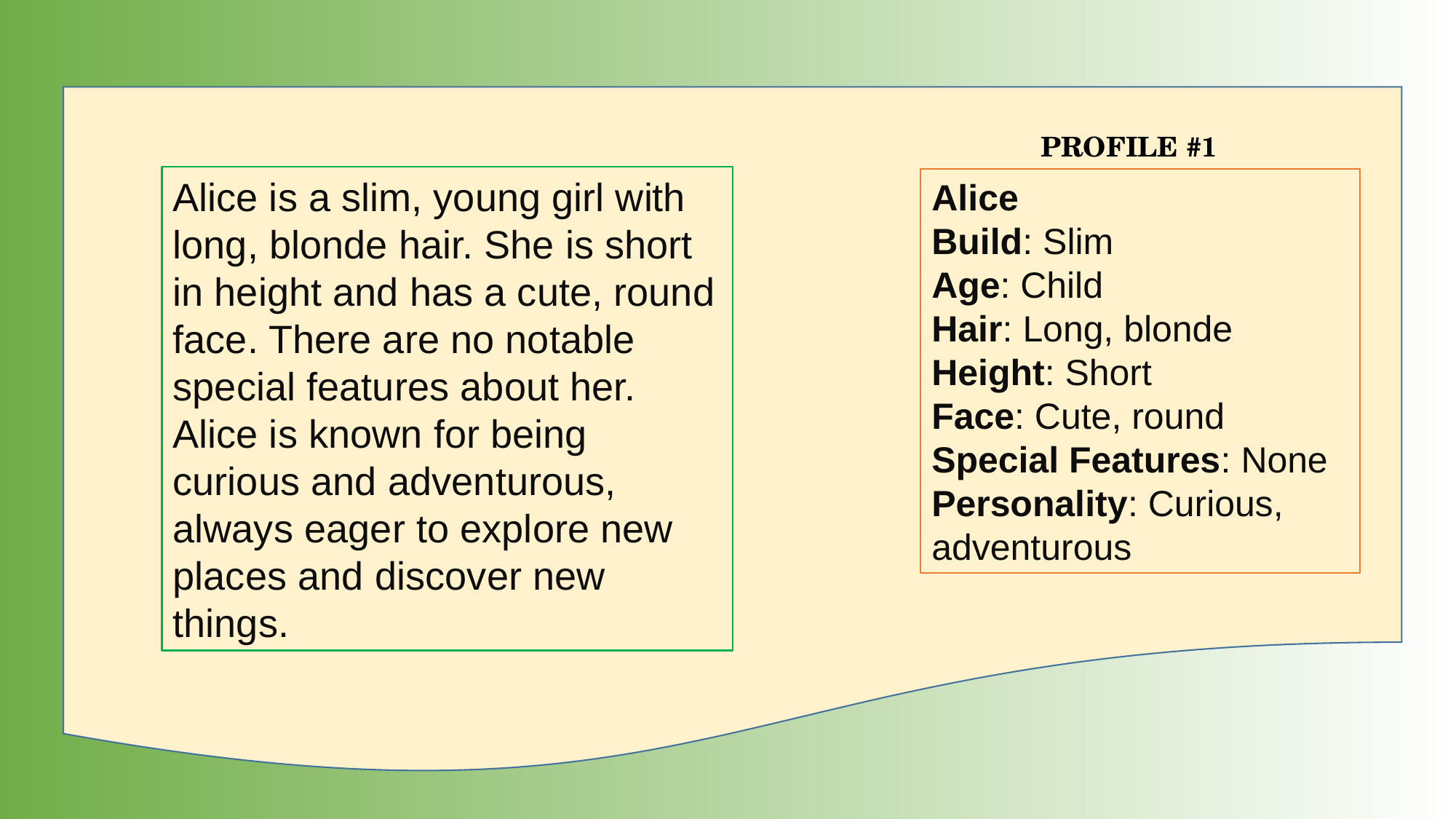

PROFILE #1
Alice is a slim, young girl with long, blonde hair. She is short in height and has a cute, round face. There are no notable special features about her. Alice is known for being curious and adventurous, always eager to explore new places and discover new things.
Alice
Build: Slim
Age: Child
Hair: Long, blonde
Height: Short
Face: Cute, round
Special Features: None
Personality: Curious, adventurous